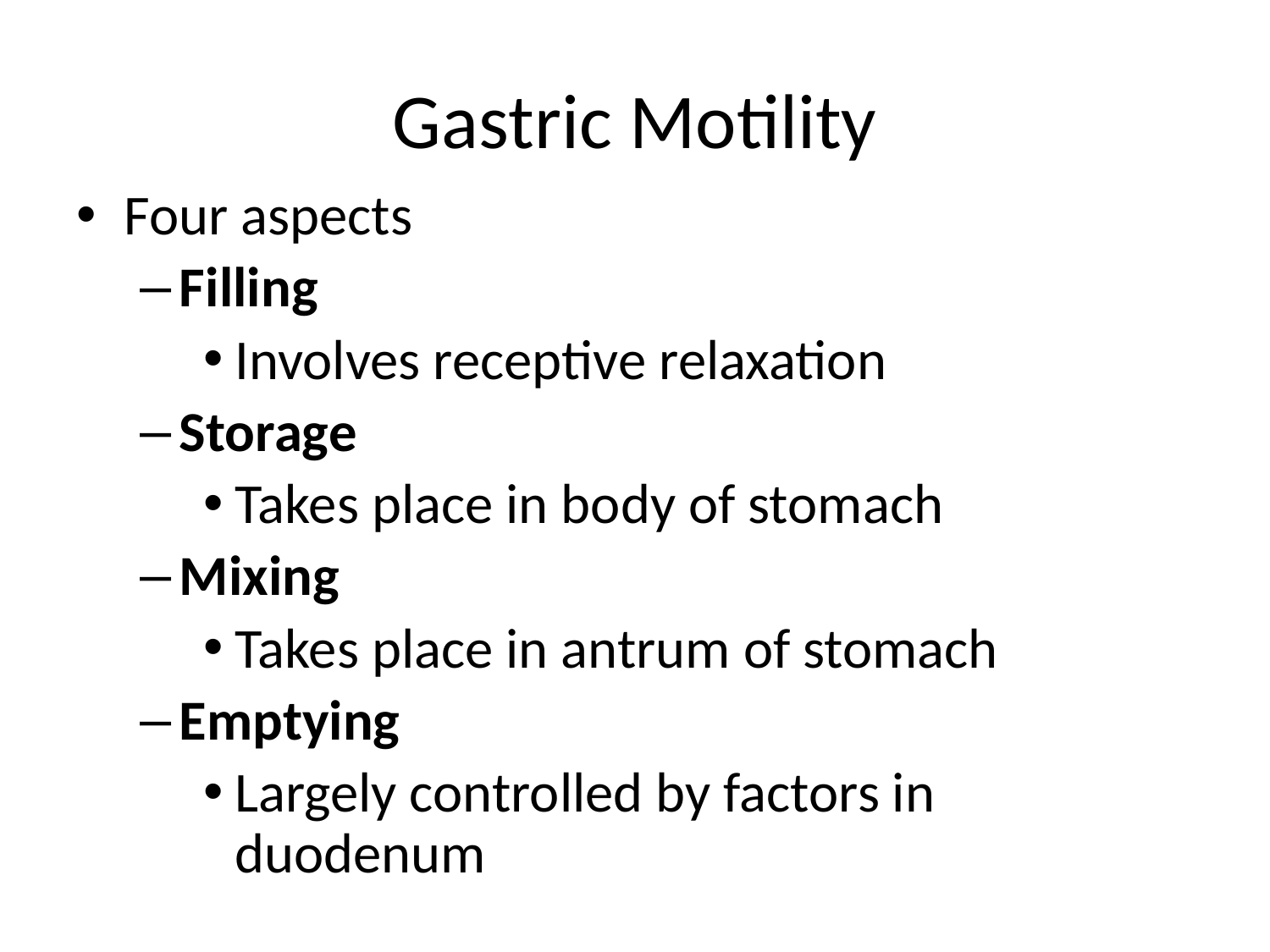

# Gastric Motility
Four aspects
Filling
Involves receptive relaxation
Storage
Takes place in body of stomach
Mixing
Takes place in antrum of stomach
Emptying
Largely controlled by factors in duodenum